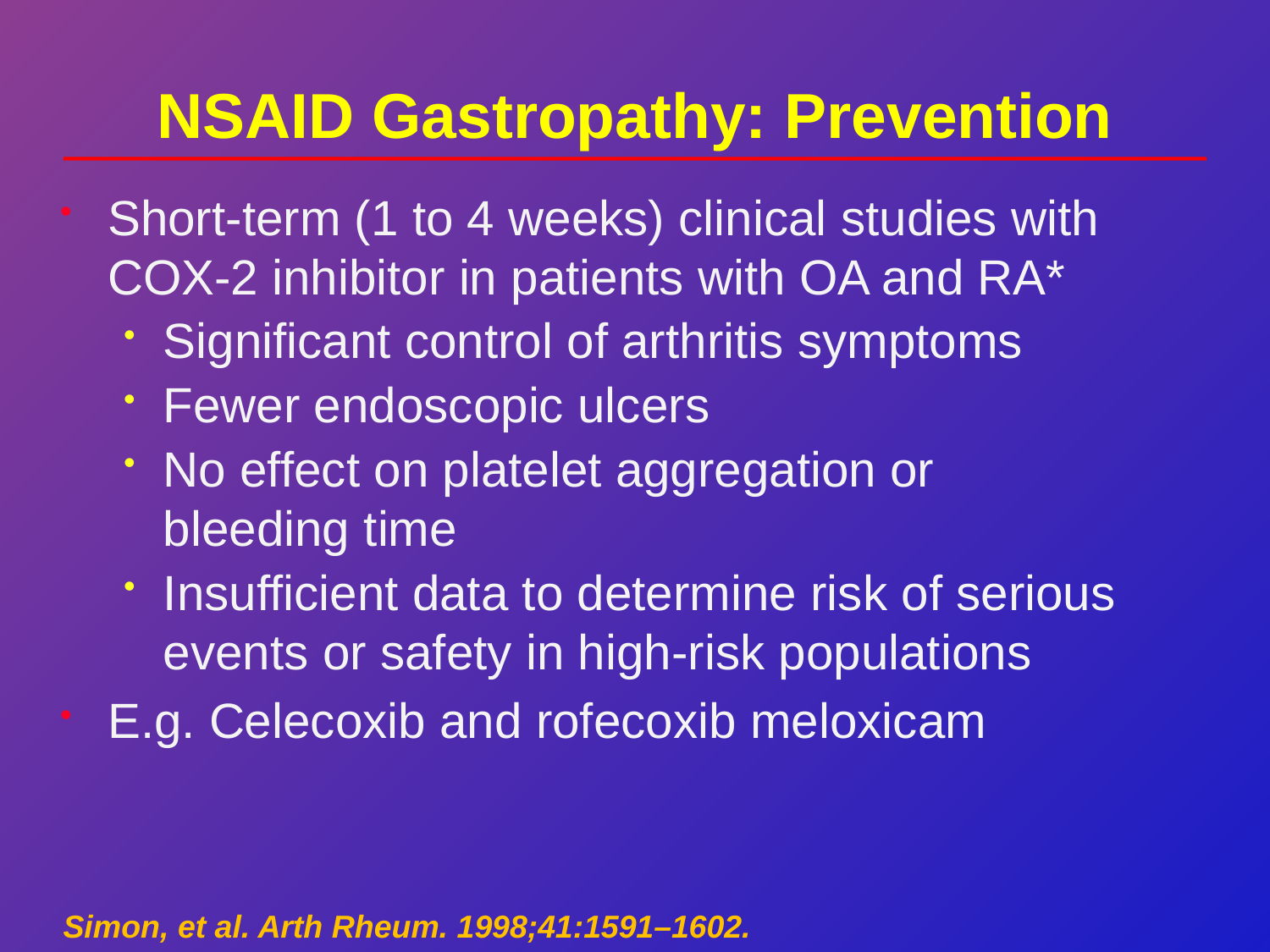

# NSAID Gastropathy: Prevention
Short-term (1 to 4 weeks) clinical studies with COX-2 inhibitor in patients with OA and RA*
Significant control of arthritis symptoms
Fewer endoscopic ulcers
No effect on platelet aggregation or
bleeding time
Insufficient data to determine risk of serious events or safety in high-risk populations
E.g. Celecoxib and rofecoxib meloxicam

Simon, et al. Arth Rheum. 1998;41:1591–1602.